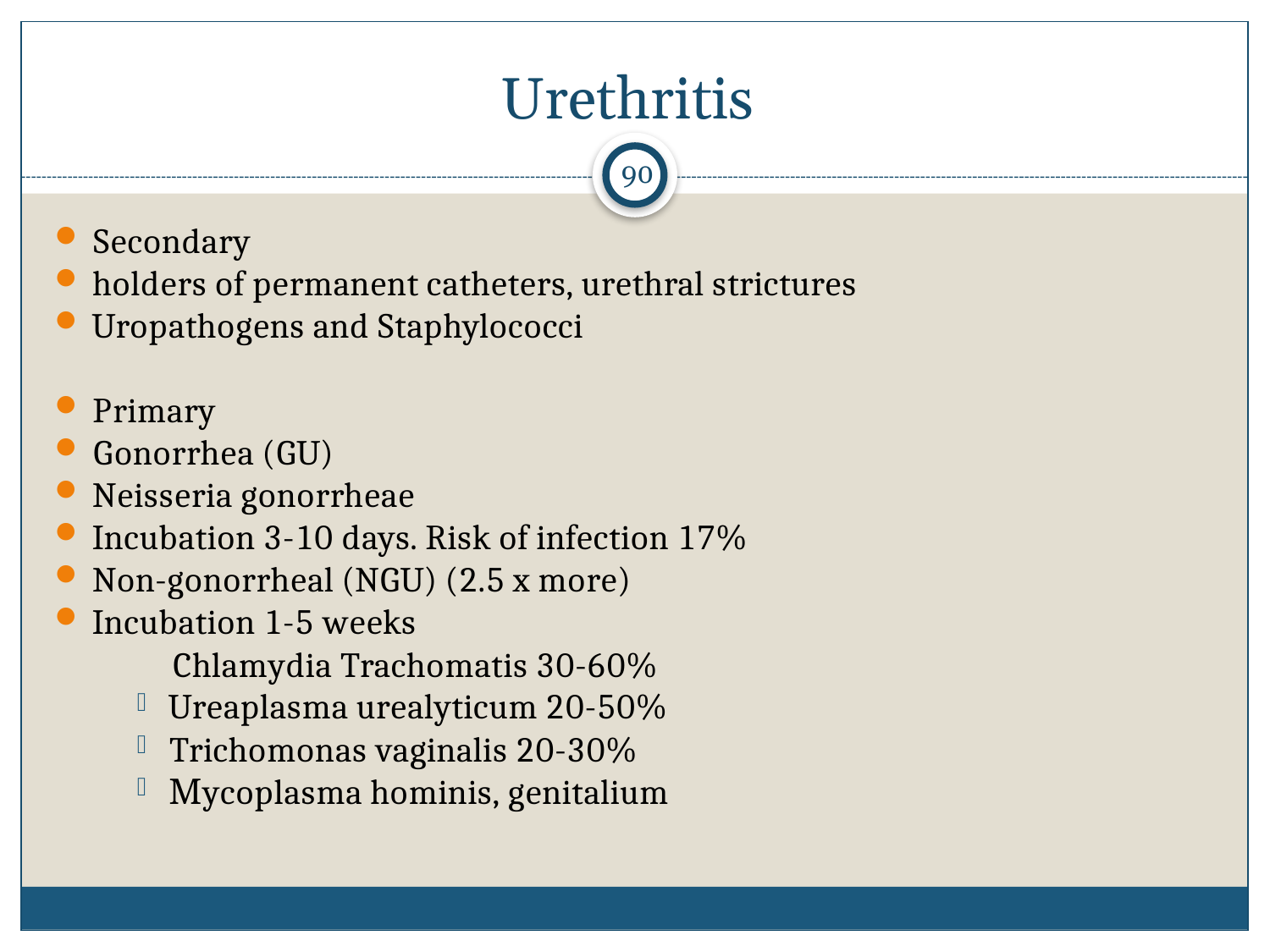

# Urethritis
90
Secondary
holders of permanent catheters, urethral strictures
Uropathogens and Staphylococci

Primary
Gonorrhea (GU)
Neisseria gonorrheae
Incubation 3-10 days. Risk of infection 17%
Non-gonorrheal (NGU) (2.5 x more)
Incubation 1-5 weeks
               Chlamydia Trachomatis 30-60%
Ureaplasma urealyticum 20-50%
Trichomonas vaginalis 20-30%
Мycoplasma hominis, genitalium